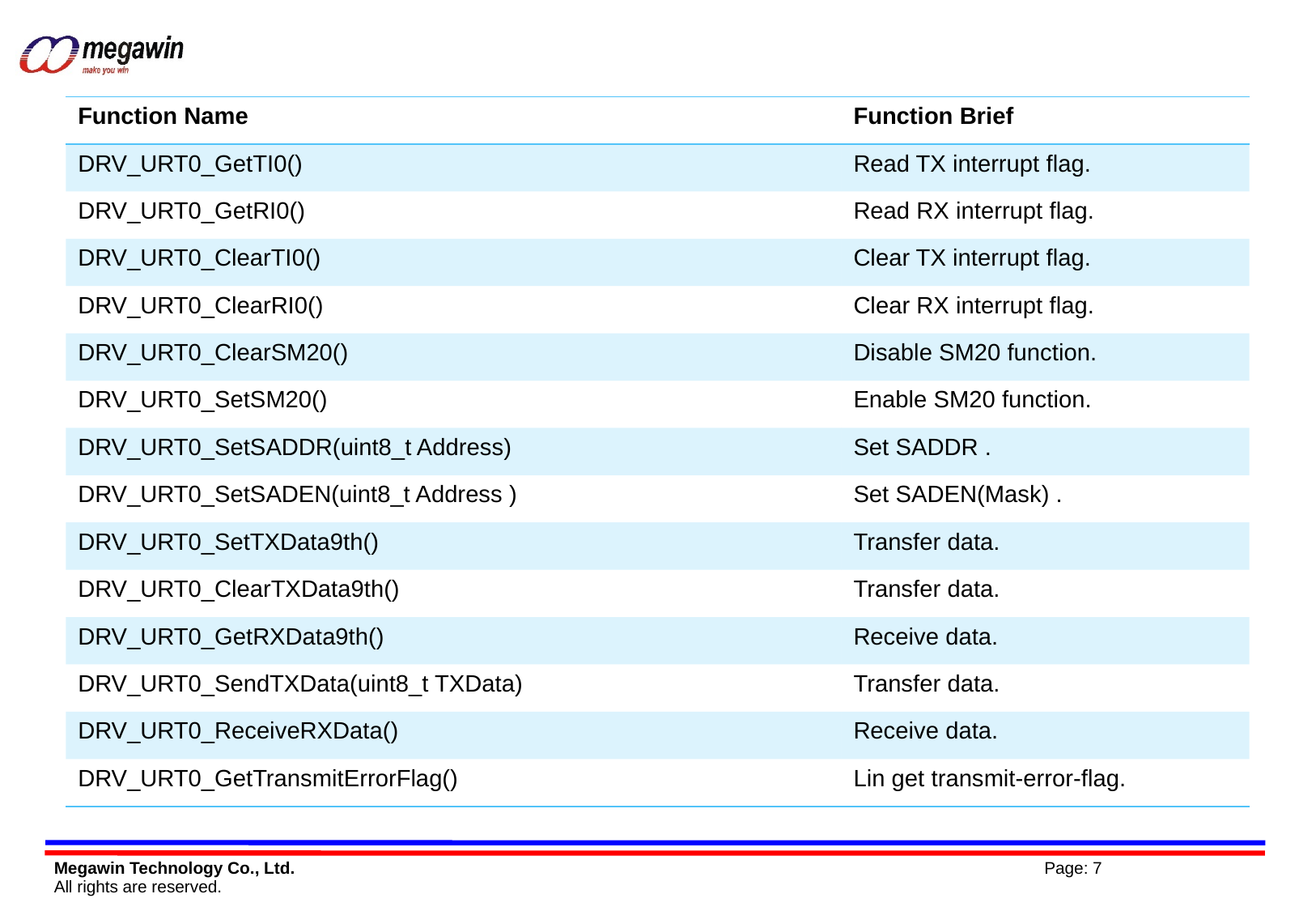

| Function Name | Function Brief |
| --- | --- |
| DRV\_URT0\_GetTI0() | Read TX interrupt flag. |
| DRV\_URT0\_GetRI0() | Read RX interrupt flag. |
| DRV\_URT0\_ClearTI0() | Clear TX interrupt flag. |
| DRV\_URT0\_ClearRI0() | Clear RX interrupt flag. |
| DRV\_URT0\_ClearSM20() | Disable SM20 function. |
| DRV\_URT0\_SetSM20() | Enable SM20 function. |
| DRV\_URT0\_SetSADDR(uint8\_t Address) | Set SADDR . |
| DRV\_URT0\_SetSADEN(uint8\_t Address ) | Set SADEN(Mask) . |
| DRV\_URT0\_SetTXData9th() | Transfer data. |
| DRV\_URT0\_ClearTXData9th() | Transfer data. |
| DRV\_URT0\_GetRXData9th() | Receive data. |
| DRV\_URT0\_SendTXData(uint8\_t TXData) | Transfer data. |
| DRV\_URT0\_ReceiveRXData() | Receive data. |
| DRV\_URT0\_GetTransmitErrorFlag() | Lin get transmit-error-flag. |